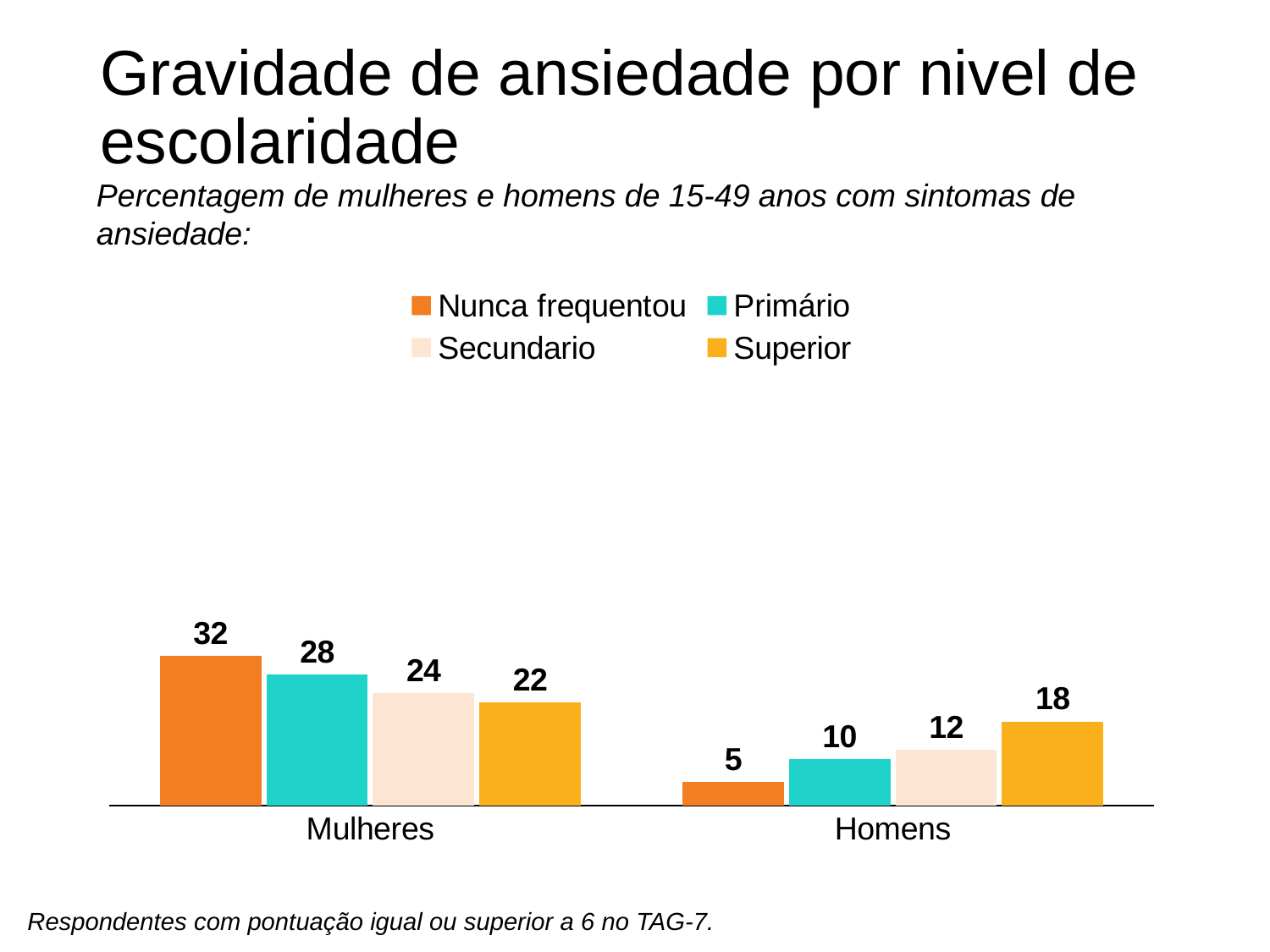

# Gravidade de ansiedade por nivel de escolaridade
Percentagem de mulheres e homens de 15-49 anos com sintomas de ansiedade:

### Chart

| Category | Nunca frequentou | Primário | Secundario | Superior |
|---|---|---|---|---|
| Mulheres | 32.0 | 28.0 | 24.0 | 22.0 |
| Homens | 5.0 | 10.0 | 12.0 | 18.0 |
Respondentes com pontuação igual ou superior a 6 no TAG-7.